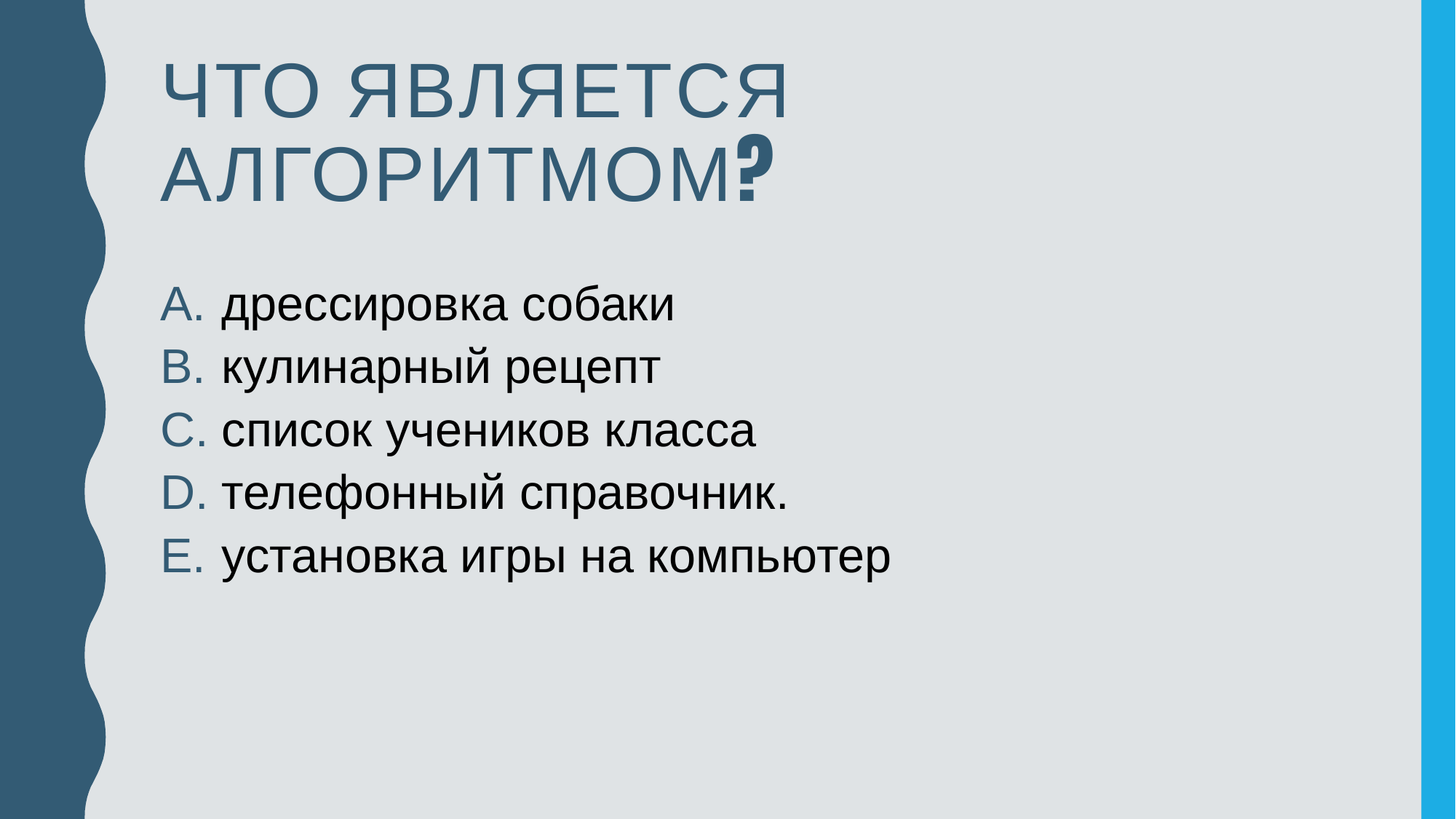

# Что является алгоритмом?
дрессировка собаки
кулинарный рецепт
список учеников класса
телефонный справочник.
установка игры на компьютер